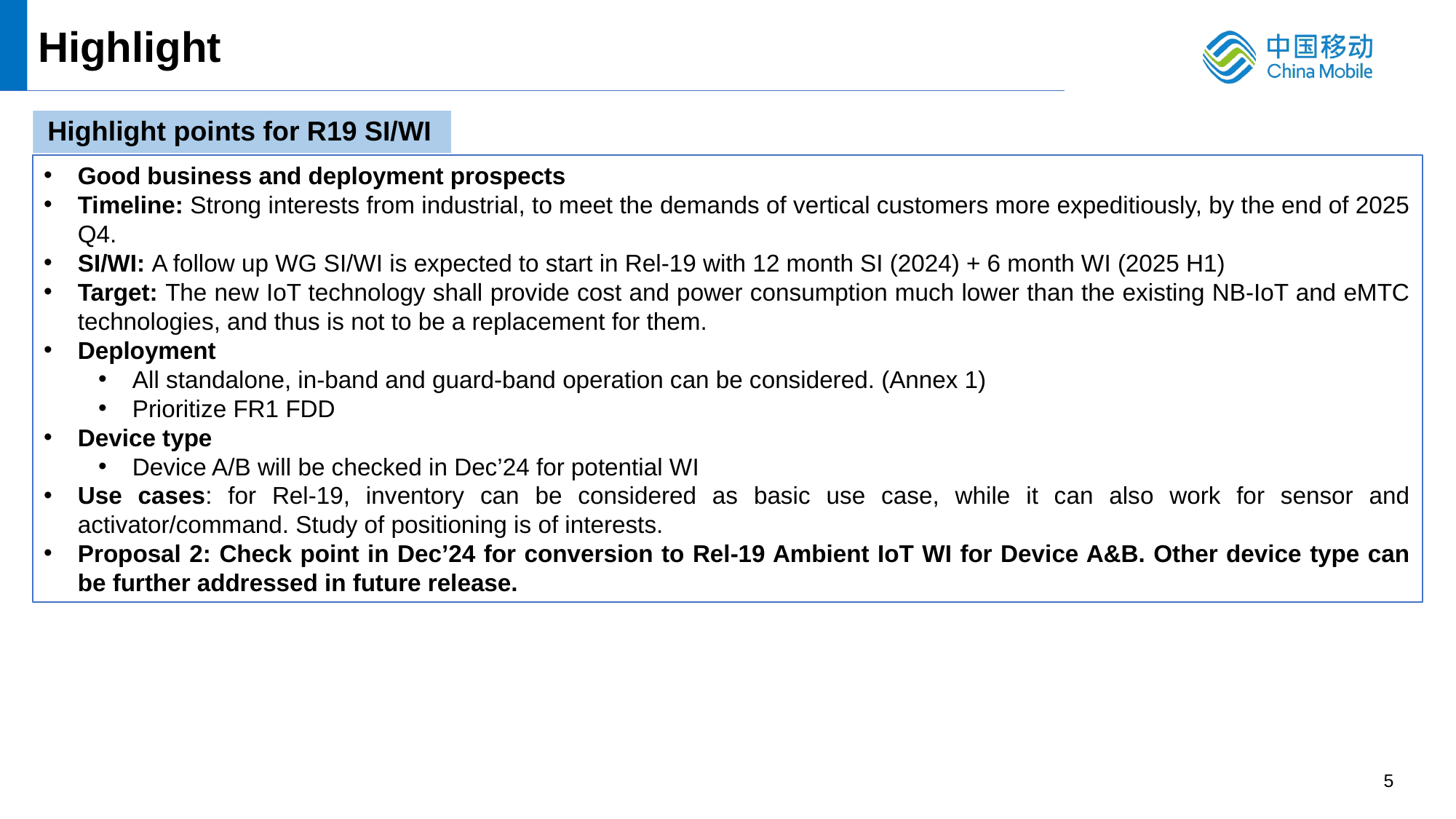

Highlight
Highlight points for R19 SI/WI

Good business and deployment prospects
Timeline: Strong interests from industrial, to meet the demands of vertical customers more expeditiously, by the end of 2025 Q4.
SI/WI: A follow up WG SI/WI is expected to start in Rel-19 with 12 month SI (2024) + 6 month WI (2025 H1)
Target: The new IoT technology shall provide cost and power consumption much lower than the existing NB-IoT and eMTC technologies, and thus is not to be a replacement for them.
Deployment
All standalone, in-band and guard-band operation can be considered. (Annex 1)
Prioritize FR1 FDD
Device type
Device A/B will be checked in Dec’24 for potential WI
Use cases: for Rel-19, inventory can be considered as basic use case, while it can also work for sensor and activator/command. Study of positioning is of interests.
Proposal 2: Check point in Dec’24 for conversion to Rel-19 Ambient IoT WI for Device A&B. Other device type can be further addressed in future release.
5